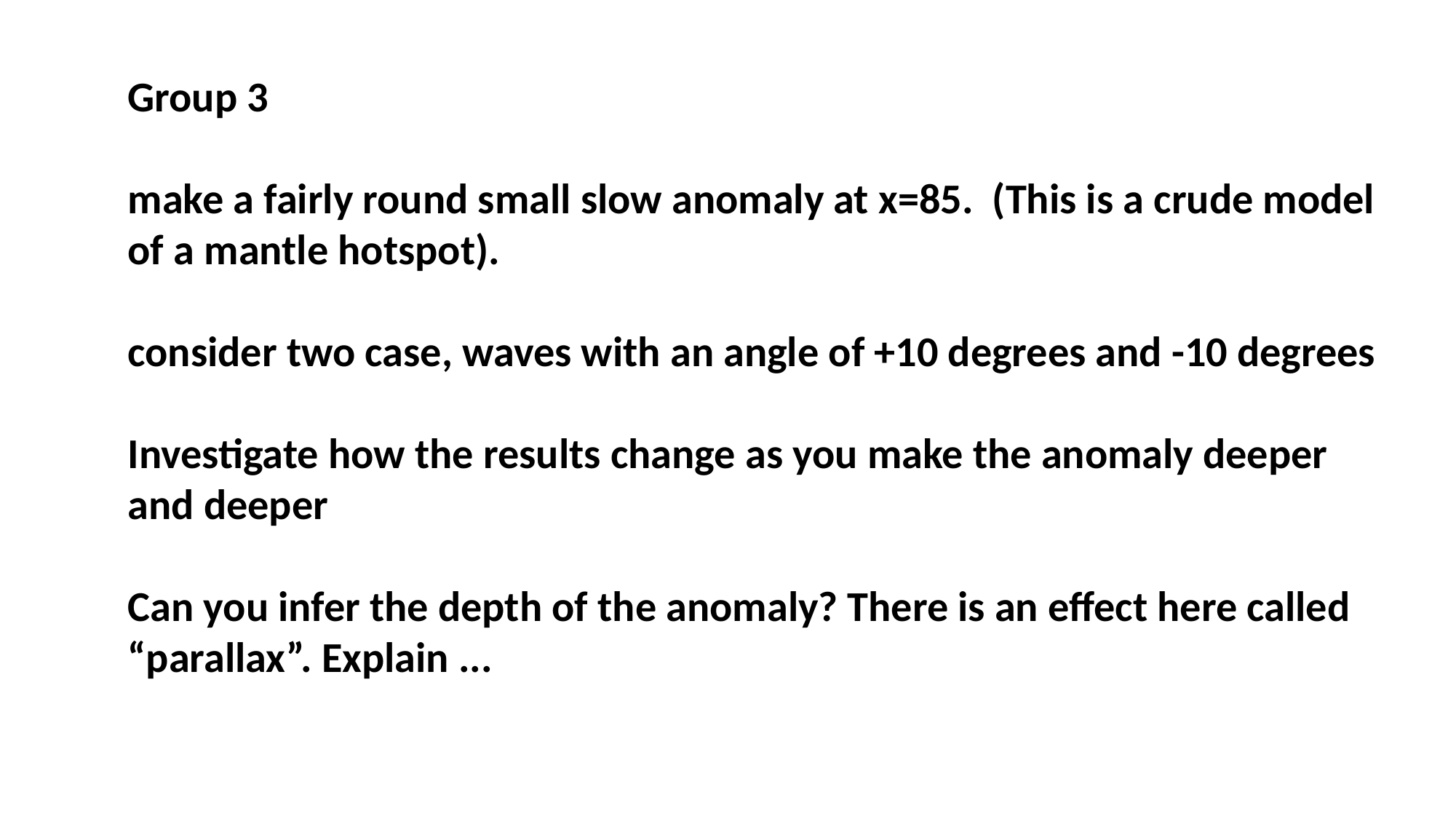

Group 3

make a fairly round small slow anomaly at x=85.  (This is a crude model of a mantle hotspot).

consider two case, waves with an angle of +10 degrees and -10 degrees

Investigate how the results change as you make the anomaly deeper and deeper

Can you infer the depth of the anomaly? There is an effect here called “parallax”. Explain ...